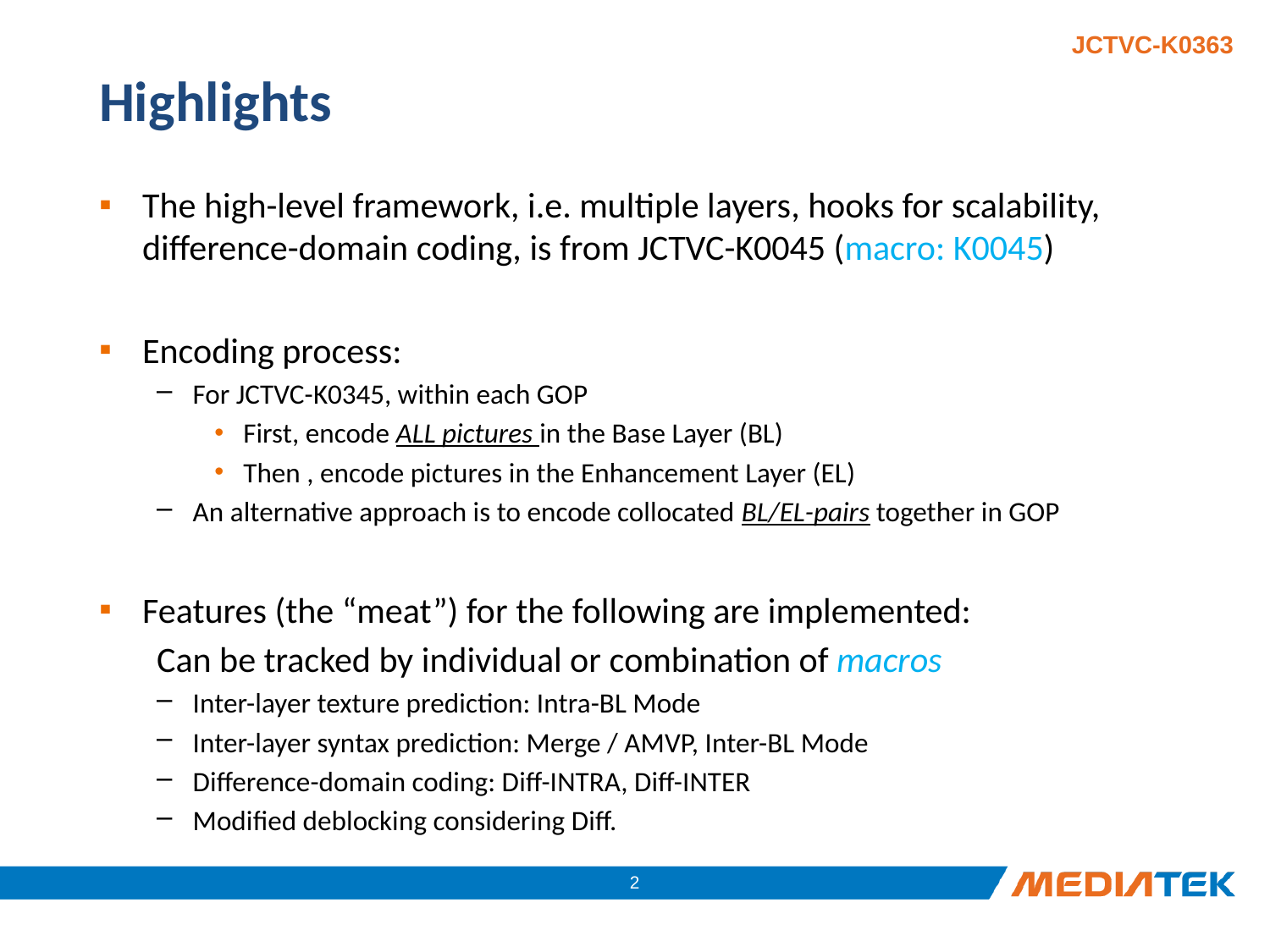

# Highlights
The high-level framework, i.e. multiple layers, hooks for scalability, difference-domain coding, is from JCTVC-K0045 (macro: K0045)

Encoding process:
For JCTVC-K0345, within each GOP
First, encode ALL pictures in the Base Layer (BL)
Then , encode pictures in the Enhancement Layer (EL)
An alternative approach is to encode collocated BL/EL-pairs together in GOP

Features (the “meat”) for the following are implemented:
Can be tracked by individual or combination of macros
Inter-layer texture prediction: Intra-BL Mode
Inter-layer syntax prediction: Merge / AMVP, Inter-BL Mode
Difference-domain coding: Diff-INTRA, Diff-INTER
Modified deblocking considering Diff.

2